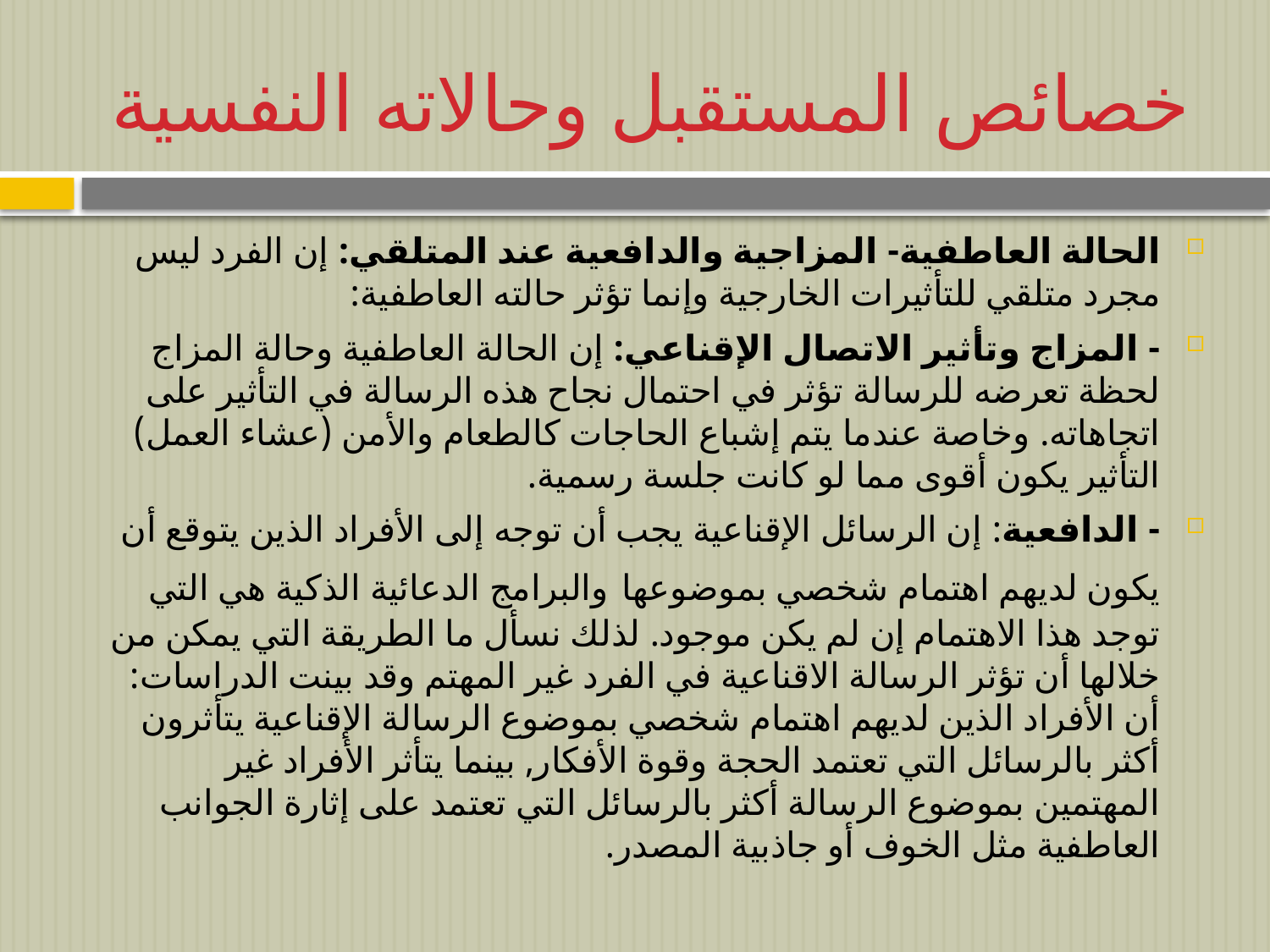

# خصائص المستقبل وحالاته النفسية
الحالة العاطفية- المزاجية والدافعية عند المتلقي: إن الفرد ليس مجرد متلقي للتأثيرات الخارجية وإنما تؤثر حالته العاطفية:
- المزاج وتأثير الاتصال الإقناعي: إن الحالة العاطفية وحالة المزاج لحظة تعرضه للرسالة تؤثر في احتمال نجاح هذه الرسالة في التأثير على اتجاهاته. وخاصة عندما يتم إشباع الحاجات كالطعام والأمن (عشاء العمل) التأثير يكون أقوى مما لو كانت جلسة رسمية.
- الدافعية: إن الرسائل الإقناعية يجب أن توجه إلى الأفراد الذين يتوقع أن يكون لديهم اهتمام شخصي بموضوعها والبرامج الدعائية الذكية هي التي توجد هذا الاهتمام إن لم يكن موجود. لذلك نسأل ما الطريقة التي يمكن من خلالها أن تؤثر الرسالة الاقناعية في الفرد غير المهتم وقد بينت الدراسات: أن الأفراد الذين لديهم اهتمام شخصي بموضوع الرسالة الإقناعية يتأثرون أكثر بالرسائل التي تعتمد الحجة وقوة الأفكار, بينما يتأثر الأفراد غير المهتمين بموضوع الرسالة أكثر بالرسائل التي تعتمد على إثارة الجوانب العاطفية مثل الخوف أو جاذبية المصدر.